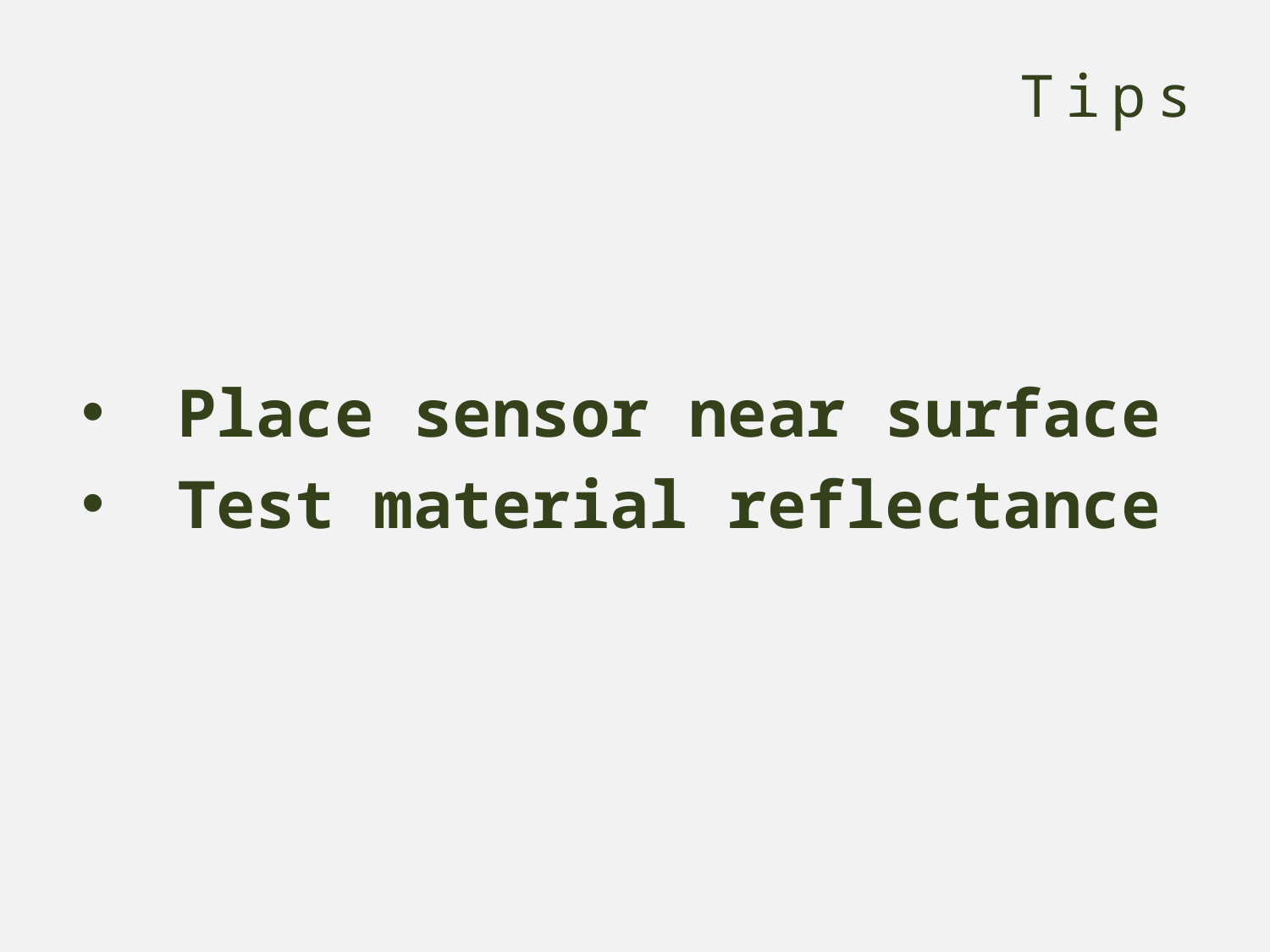

Tips
Place sensor near surface
Test material reflectance